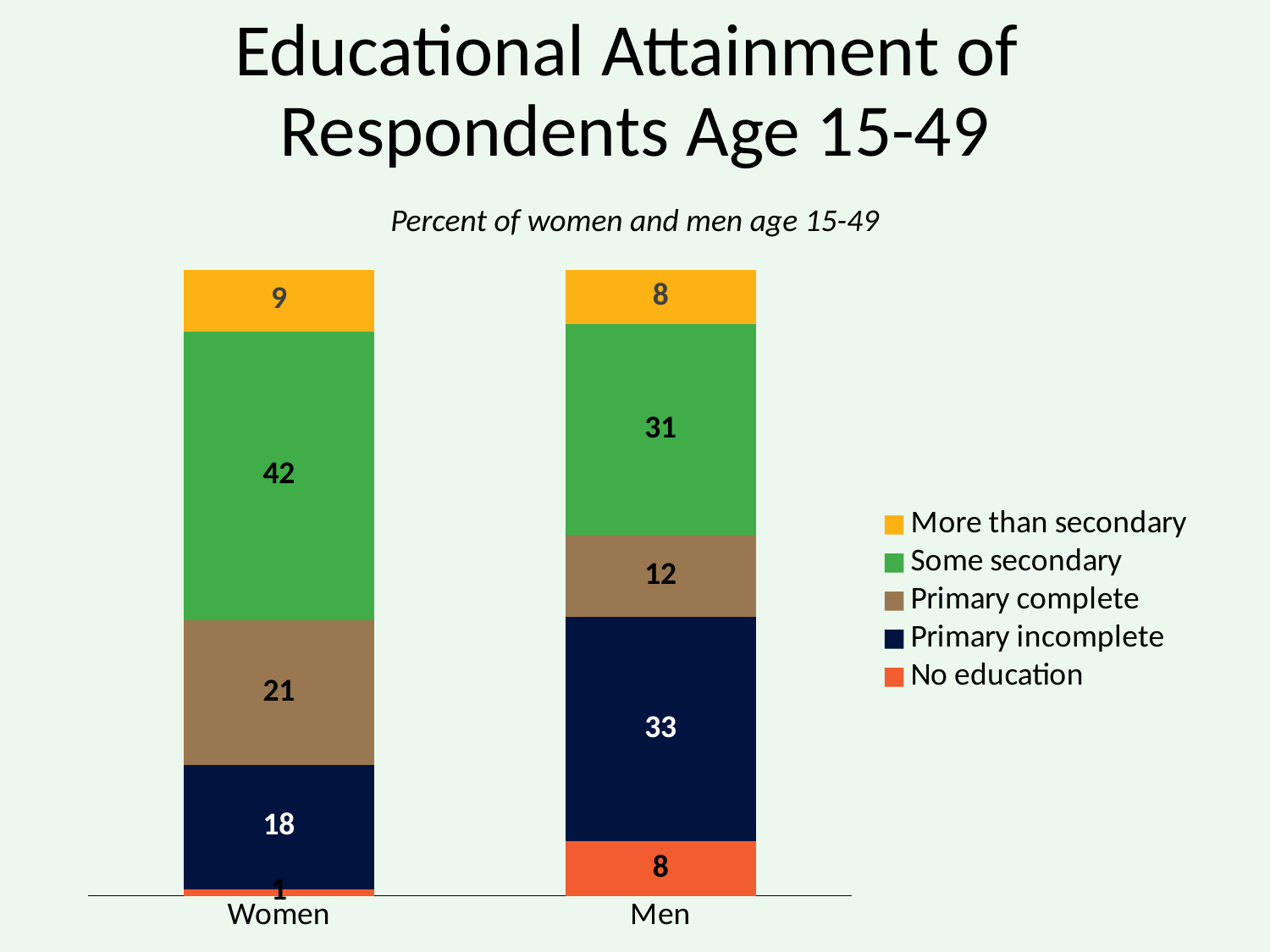

# Educational Attainment of Respondents Age 15-49
Percent of women and men age 15-49

### Chart

| Category | No education | Primary incomplete | Primary complete | Some secondary | More than secondary |
|---|---|---|---|---|---|
| Women | 1.0 | 18.0 | 21.0 | 42.0 | 9.0 |
| Men | 8.0 | 33.0 | 12.0 | 31.0 | 8.0 |